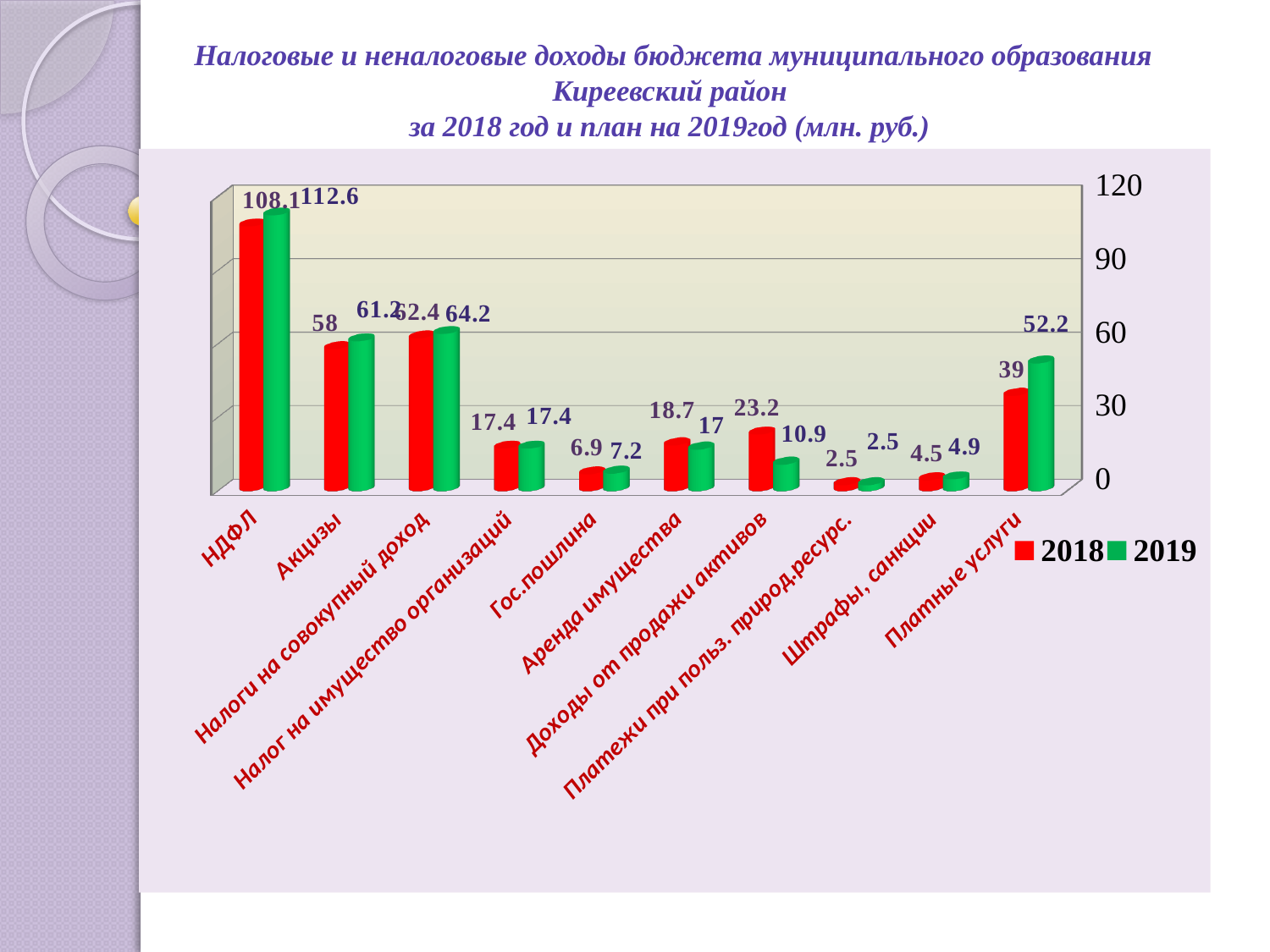

# Налоговые и неналоговые доходы бюджета муниципального образования Киреевский район за 2018 год и план на 2019год (млн. руб.)

[unsupported chart]